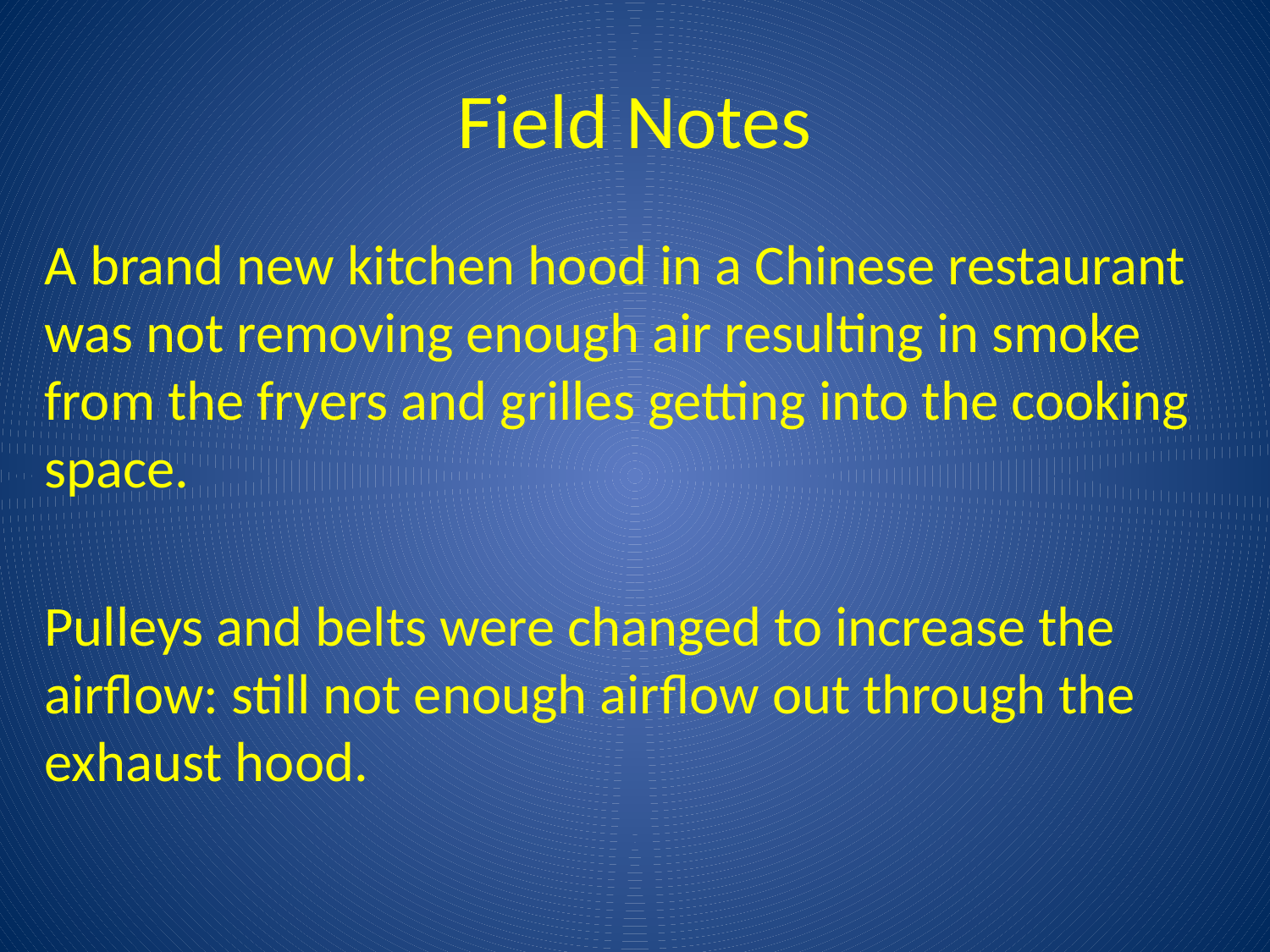

# Field Notes
A brand new kitchen hood in a Chinese restaurant was not removing enough air resulting in smoke from the fryers and grilles getting into the cooking space.

Pulleys and belts were changed to increase the airflow: still not enough airflow out through the exhaust hood.